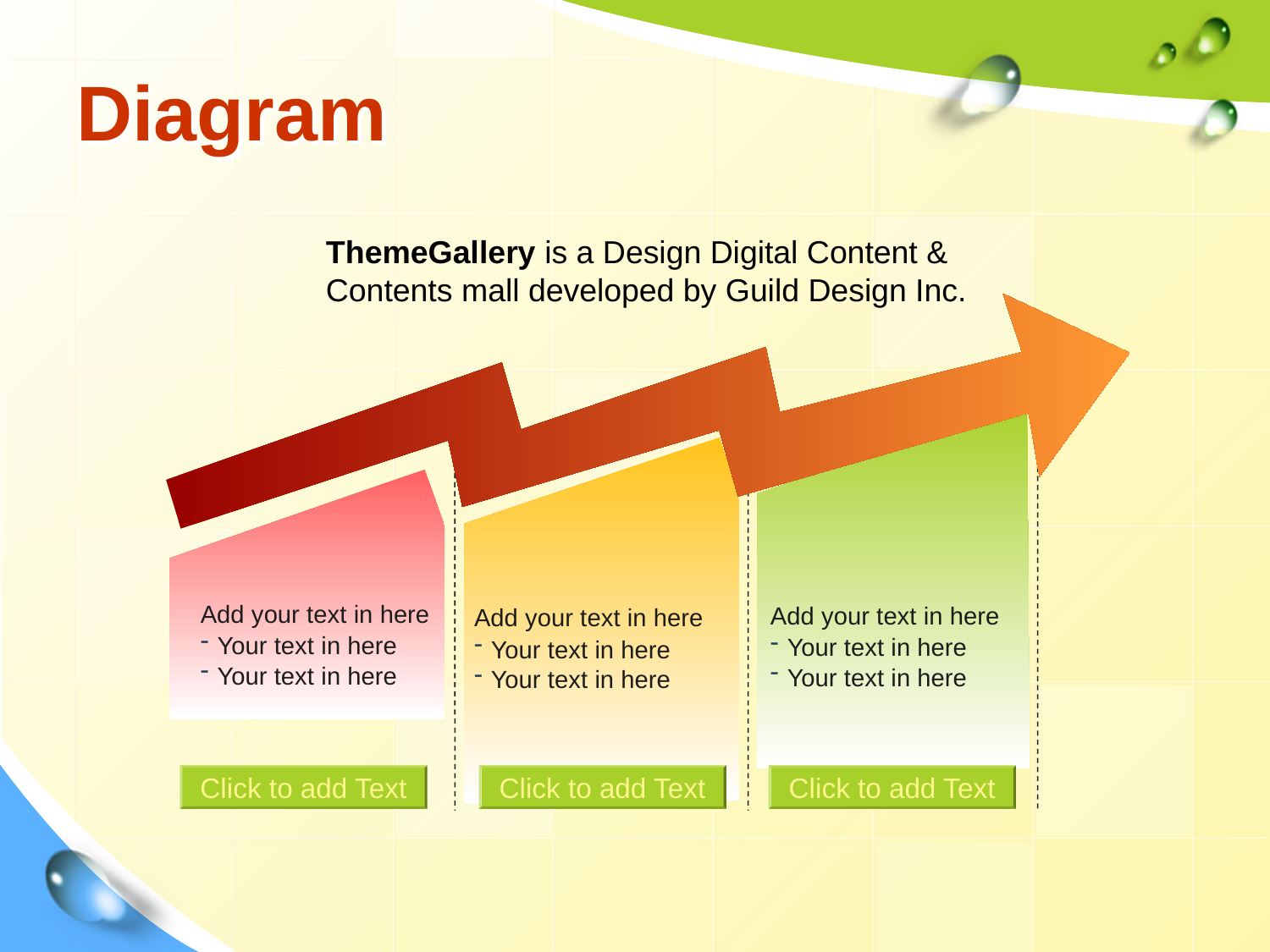

# Diagram
ThemeGallery is a Design Digital Content & Contents mall developed by Guild Design Inc.

Add your text in here
Your text in here
Your text in here

Add your text in here
Your text in here
Your text in here

Add your text in here
Your text in here
Your text in here

Click to add Text
Click to add Text
Click to add Text